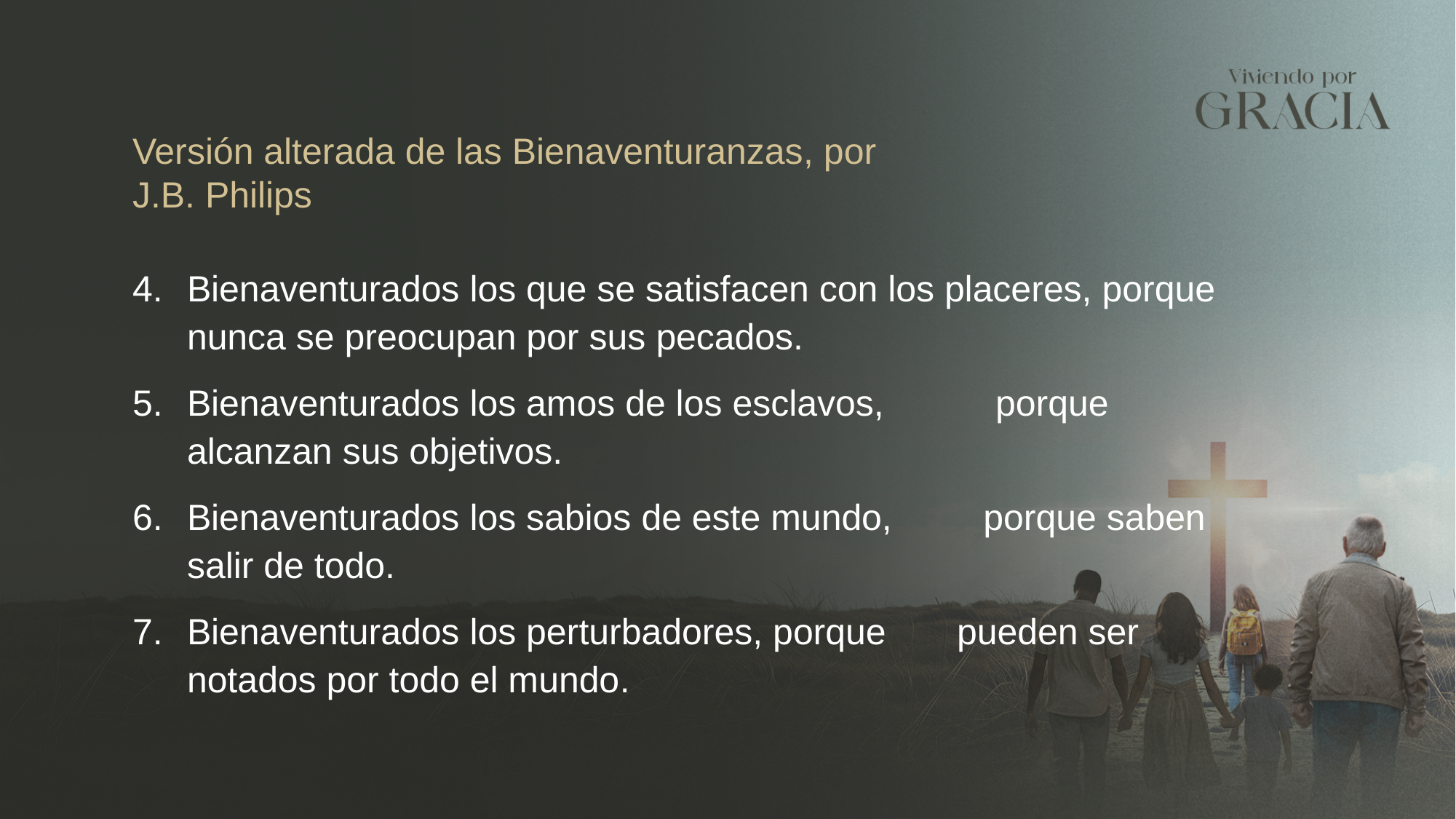

Versión alterada de las Bienaventuranzas, por J.B. Philips
Bienaventurados los que se satisfacen con los placeres, porque nunca se preocupan por sus pecados.
Bienaventurados los amos de los esclavos,           porque alcanzan sus objetivos.
Bienaventurados los sabios de este mundo,         porque saben salir de todo.
Bienaventurados los perturbadores, porque       pueden ser notados por todo el mundo.